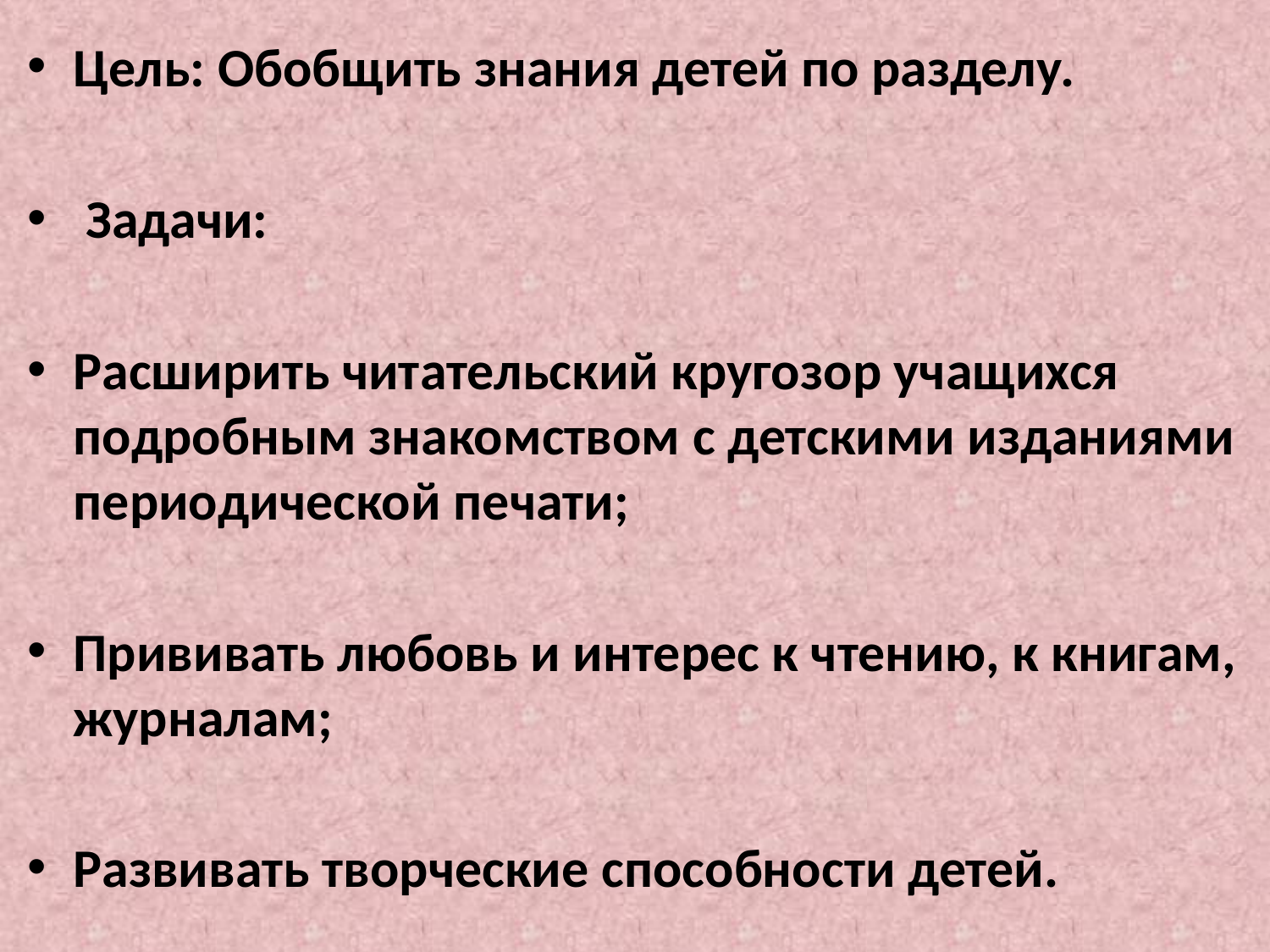

Цель: Обобщить знания детей по разделу.

 Задачи:

Расширить читательский кругозор учащихся подробным знакомством с детскими изданиями периодической печати;

Прививать любовь и интерес к чтению, к книгам, журналам;

Развивать творческие способности детей.
#